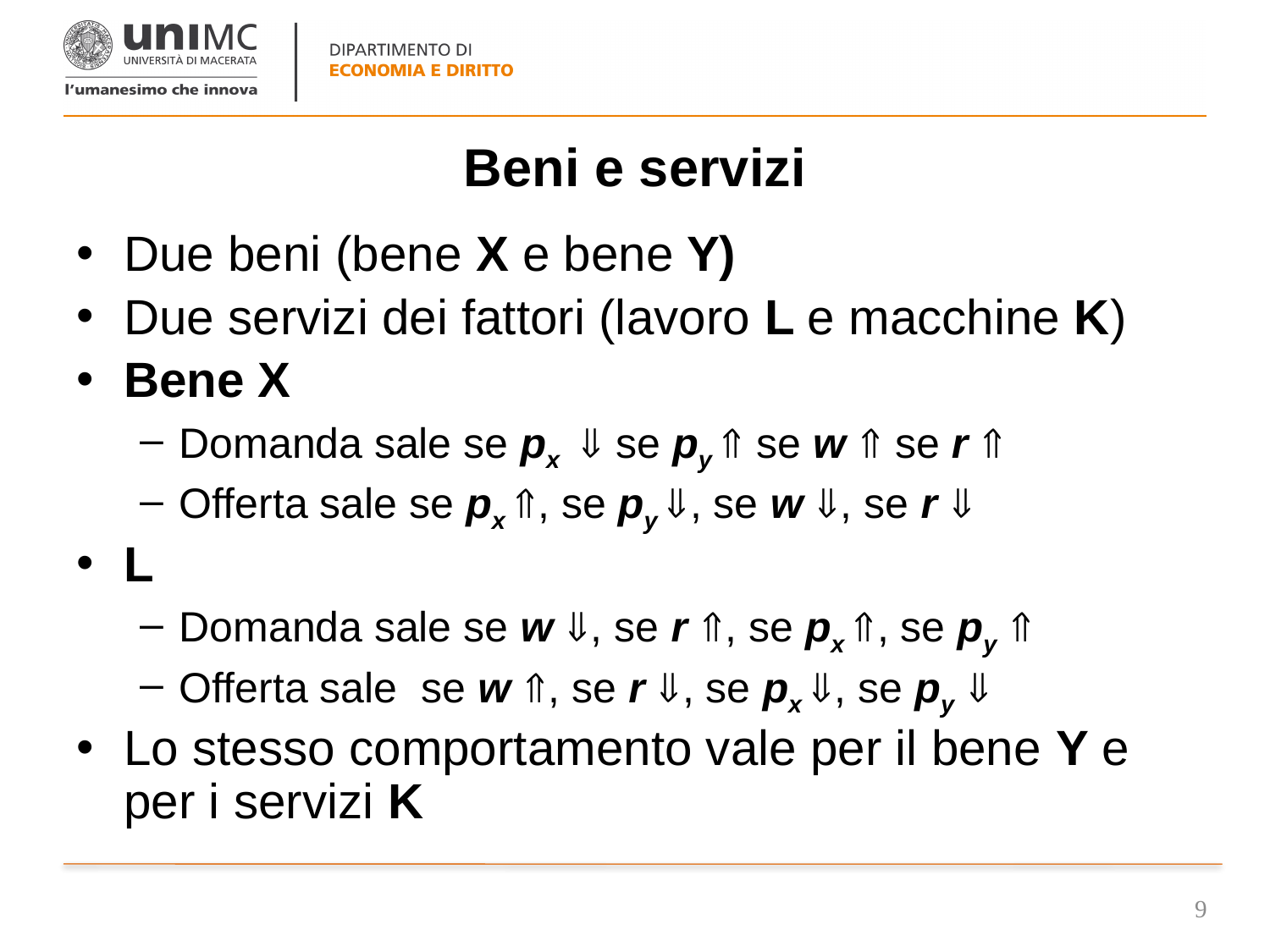

# Beni e servizi
Due beni (bene X e bene Y)
Due servizi dei fattori (lavoro L e macchine K)
Bene X
Domanda sale se px  ⇓ se py ⇑ se w ⇑ se r ⇑
Offerta sale se px ⇑, se py ⇓, se w ⇓, se r ⇓
L
Domanda sale se w ⇓, se r ⇑, se px ⇑, se py ⇑
Offerta sale  se w ⇑, se r ⇓, se px ⇓, se py ⇓
Lo stesso comportamento vale per il bene Y e per i servizi K
9